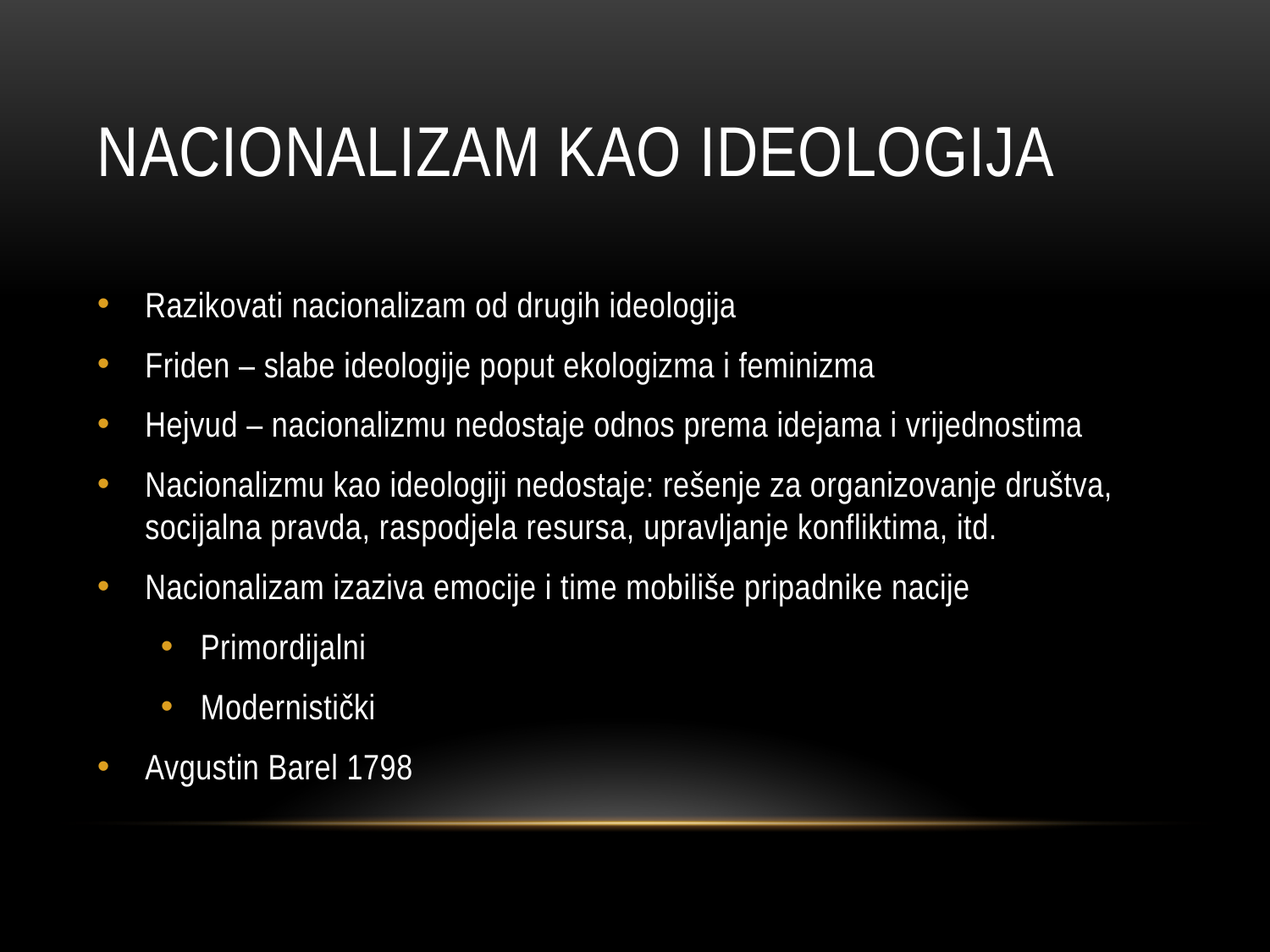

# NACIONALIZAM KAO IDEOLOGIJA
Razikovati nacionalizam od drugih ideologija
Friden – slabe ideologije poput ekologizma i feminizma
Hejvud – nacionalizmu nedostaje odnos prema idejama i vrijednostima
Nacionalizmu kao ideologiji nedostaje: rešenje za organizovanje društva, socijalna pravda, raspodjela resursa, upravljanje konfliktima, itd.
Nacionalizam izaziva emocije i time mobiliše pripadnike nacije
Primordijalni
Modernistički
Avgustin Barel 1798